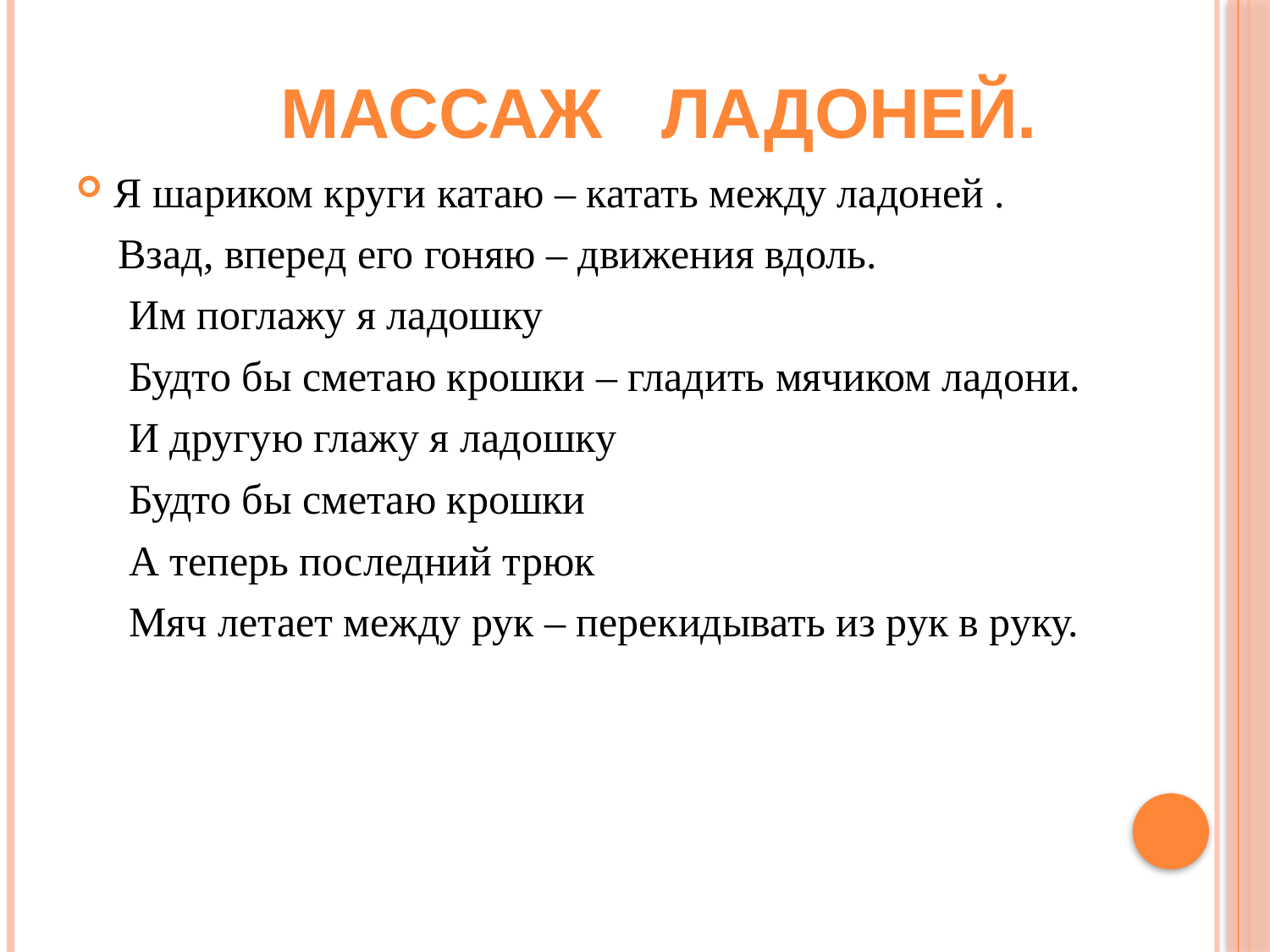

# Массаж   ладоней.
Я шариком круги катаю – катать между ладоней .
    Взад, вперед его гоняю – движения вдоль.
     Им поглажу я ладошку
     Будто бы сметаю крошки – гладить мячиком ладони.
     И другую глажу я ладошку
     Будто бы сметаю крошки
     А теперь последний трюк
     Мяч летает между рук – перекидывать из рук в руку.